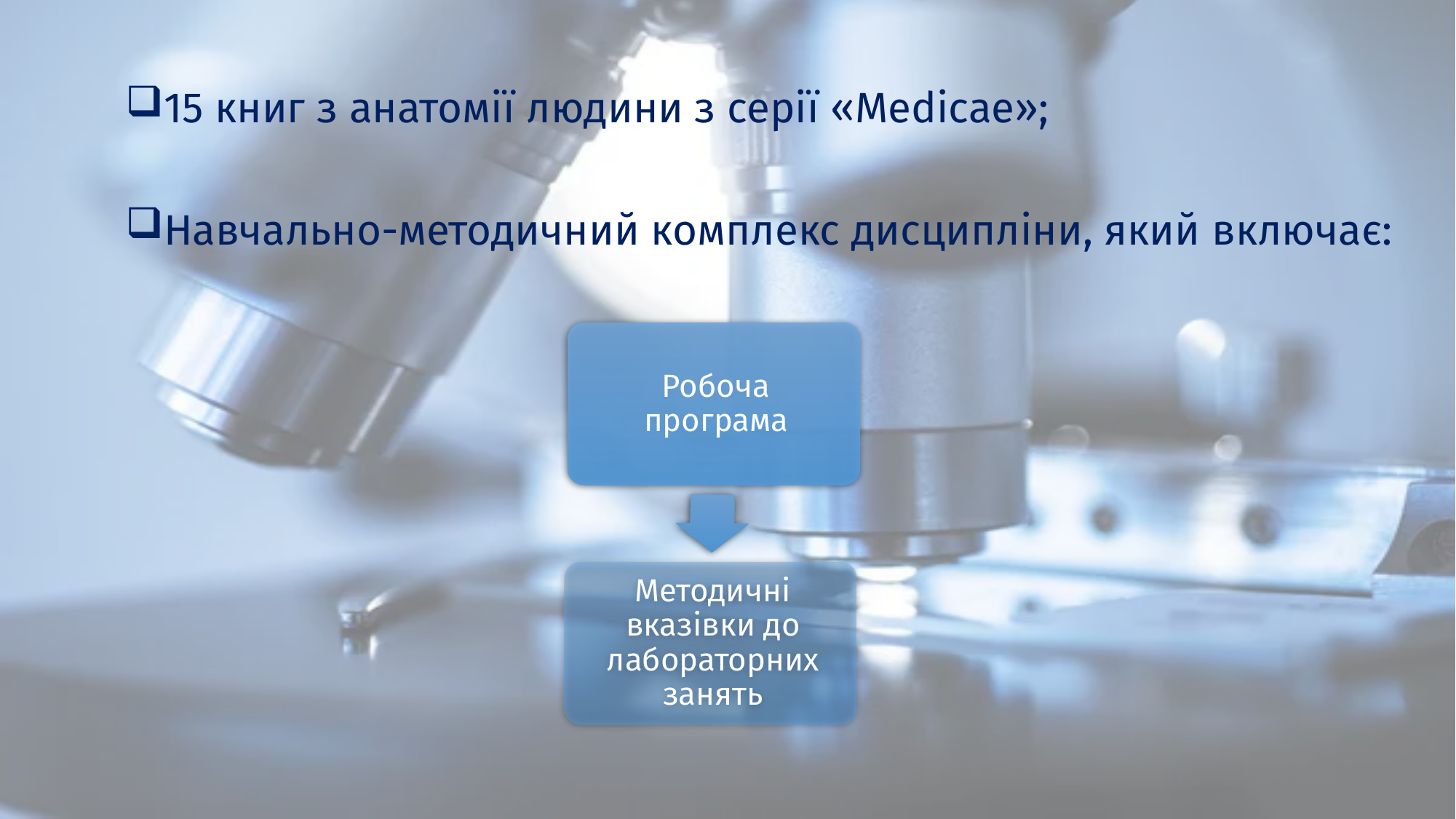

15 книг з анатомії людини з серії «Medicae»;

Навчально-методичний комплекс дисципліни, який включає:

Робоча програма

Методичні вказівки до лабораторних занять